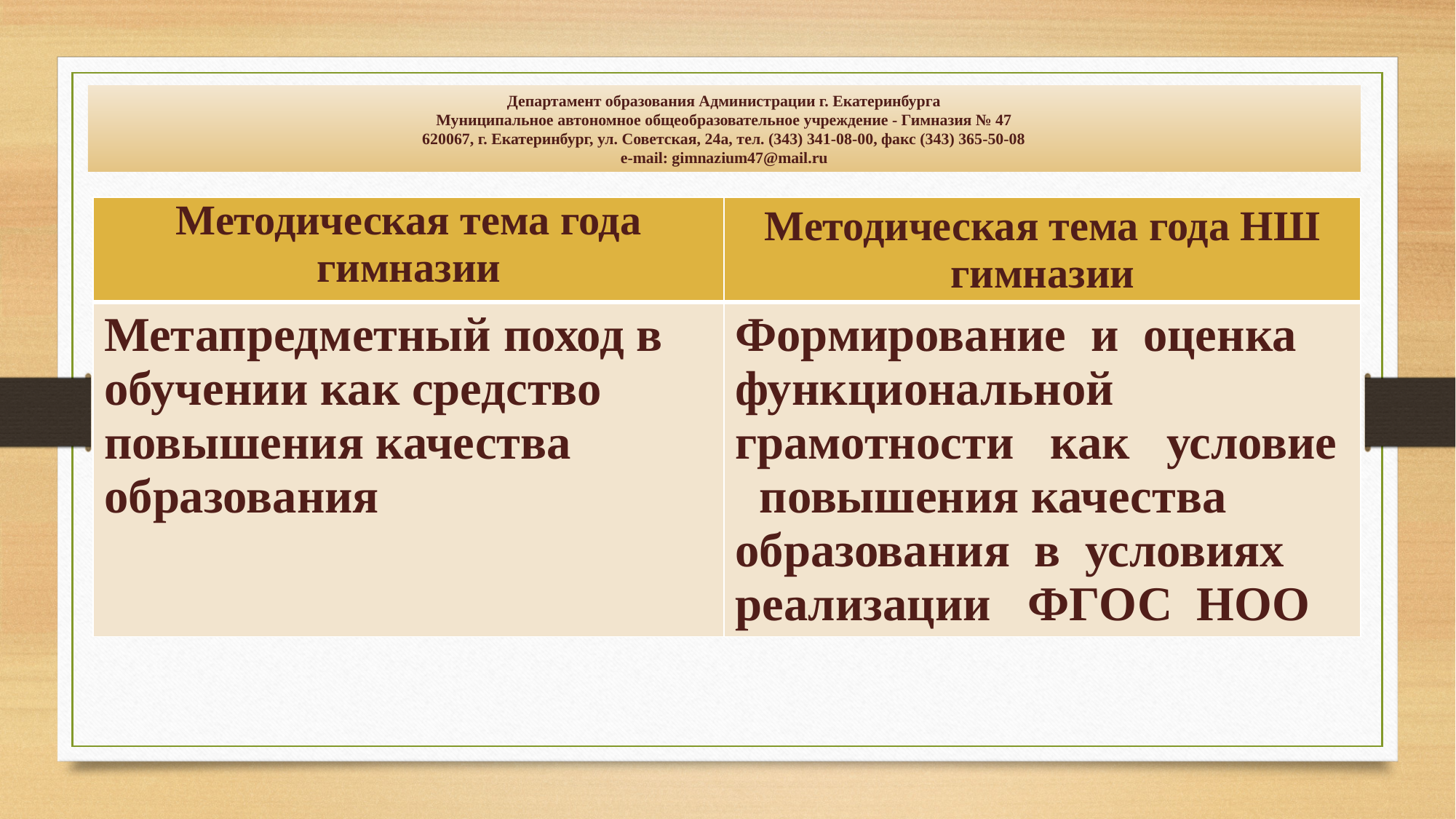

Департамент образования Администрации г. Екатеринбурга
Муниципальное автономное общеобразовательное учреждение - Гимназия № 47
620067, г. Екатеринбург, ул. Советская, 24а, тел. (343) 341-08-00, факс (343) 365-50-08
e-mail: gimnazium47@mail.ru
| Методическая тема года гимназии | Методическая тема года НШ гимназии |
| --- | --- |
| Метапредметный поход в обучении как средство повышения качества образования | Формирование и оценка функциональной грамотности как условие повышения качества образования в условиях реализации ФГОС НОО |